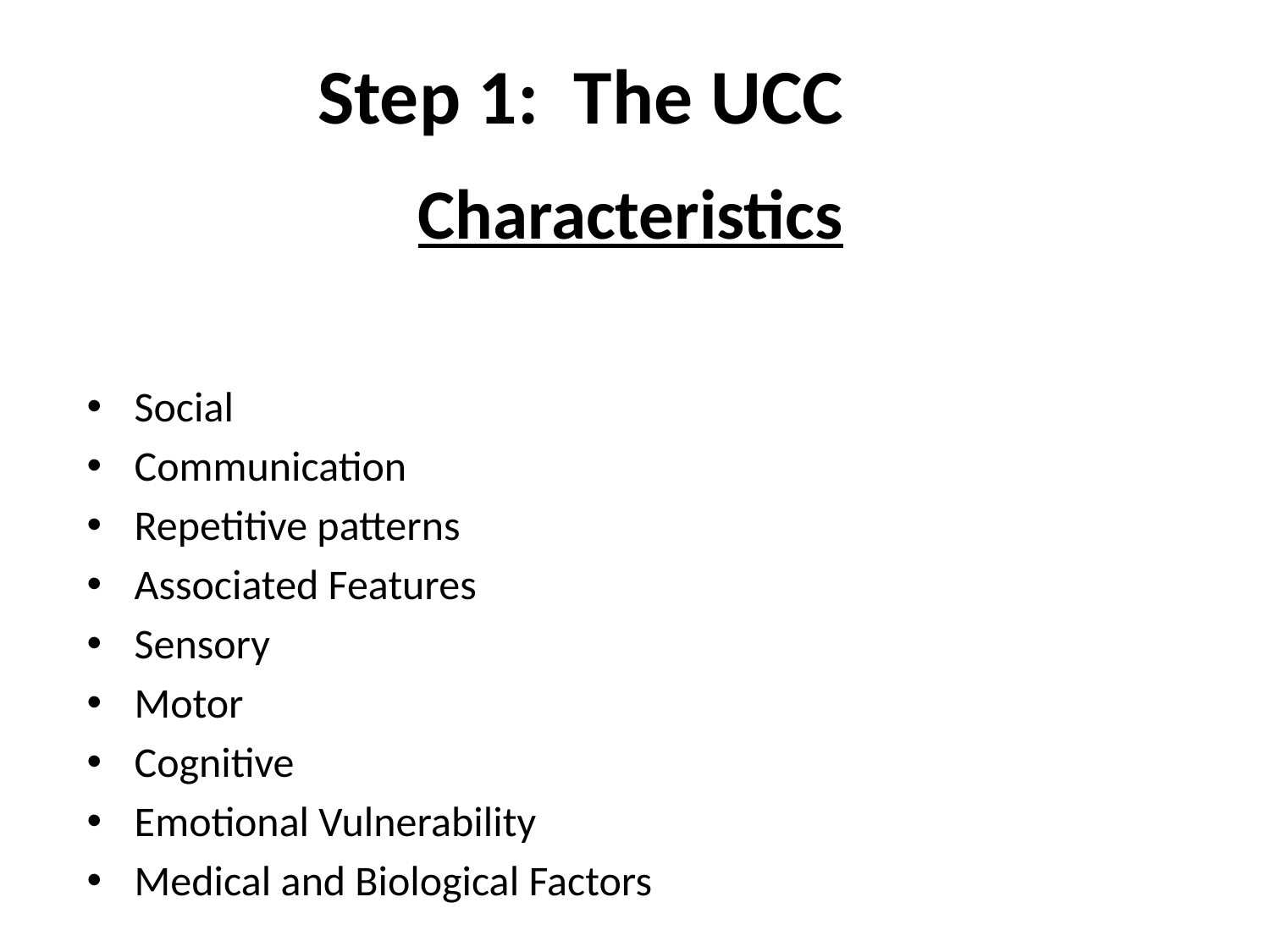

# Step 1:  The UCC

Characteristics

Social
Communication
Repetitive patterns
Associated Features
Sensory
Motor
Cognitive
Emotional Vulnerability
Medical and Biological Factors